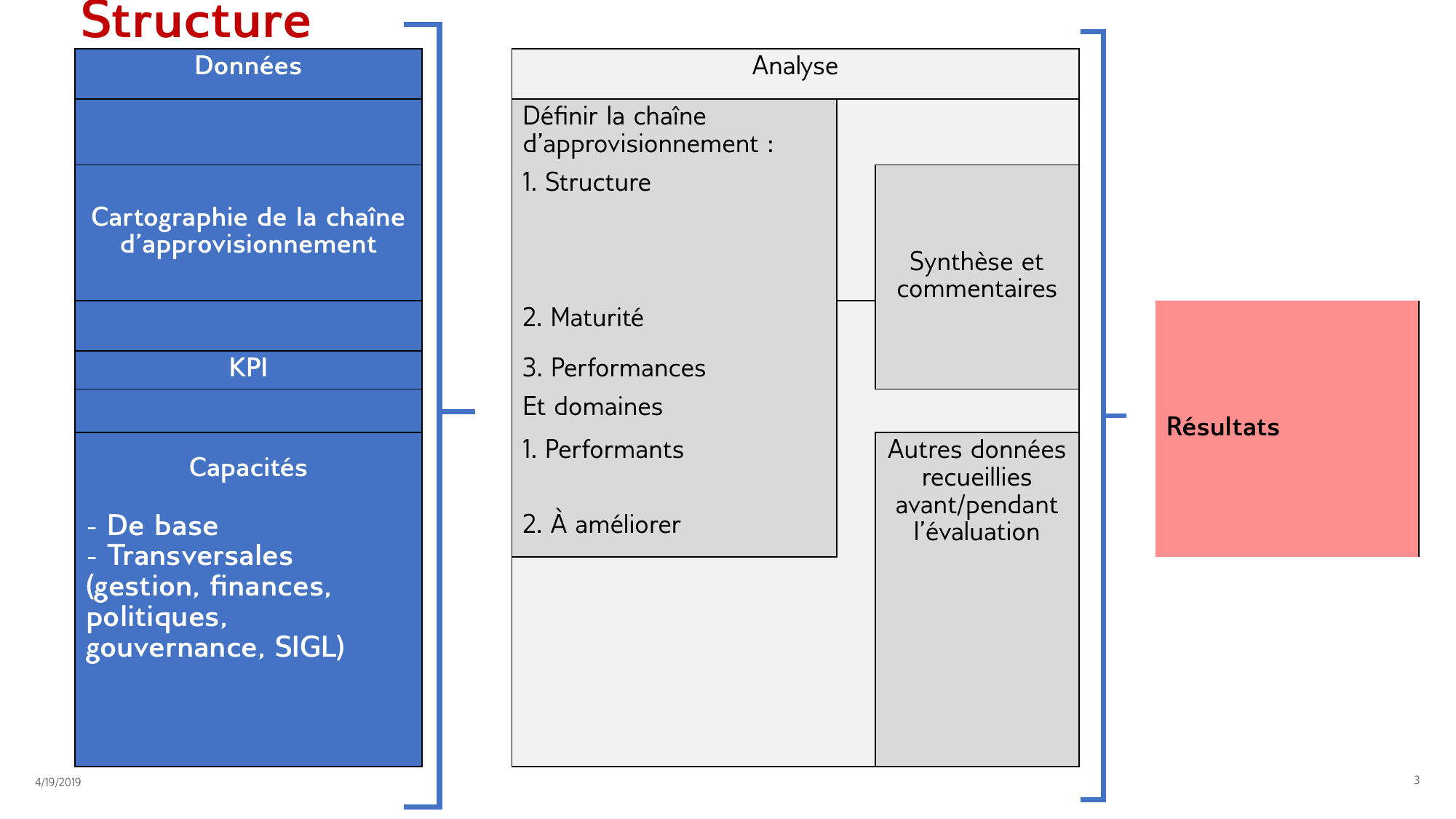

# Structure

| Données |  |  | Analyse |  |  |  |  |  |
| --- | --- | --- | --- | --- | --- | --- | --- | --- |
|  |  |  | Définir la chaîne d’approvisionnement : |  |  |  |  |  |
| Cartographie de la chaîne d’approvisionnement |  |  | Structure |  | Synthèse et commentaires |  |  |  |
|  |  |  | 2. Maturité |  |  |  | Résultats |  |
| KPI |  |  | 3. Performances |  |  |  |  |  |
|  |  |  | Et domaines |  |  |  |  |  |
| Capacités |  |  | 1. Performants |  | Autres données recueillies avant/pendant l’évaluation |  |  |  |
|  |  |  |  |  |  |  |  |  |
| - De base - Transversales (gestion, finances, politiques, gouvernance, SIGL) |  |  | 2. À améliorer |  |  |  |  |  |
|  |  |  |  |  |  |  |  |  |
3
4/19/2019